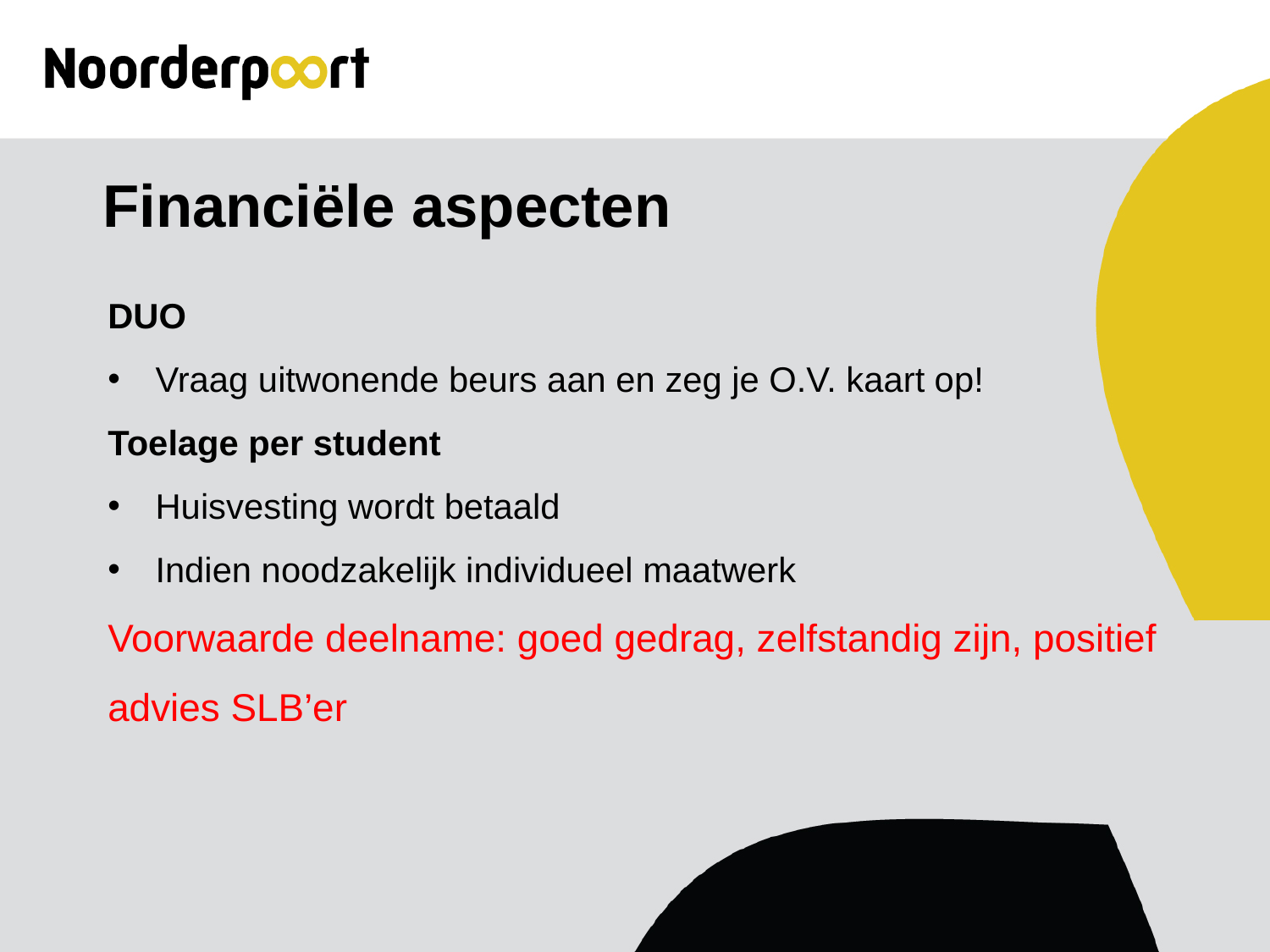

# Financiële aspecten
DUO
Vraag uitwonende beurs aan en zeg je O.V. kaart op!
Toelage per student
Huisvesting wordt betaald
Indien noodzakelijk individueel maatwerk
Voorwaarde deelname: goed gedrag, zelfstandig zijn, positief advies SLB’er